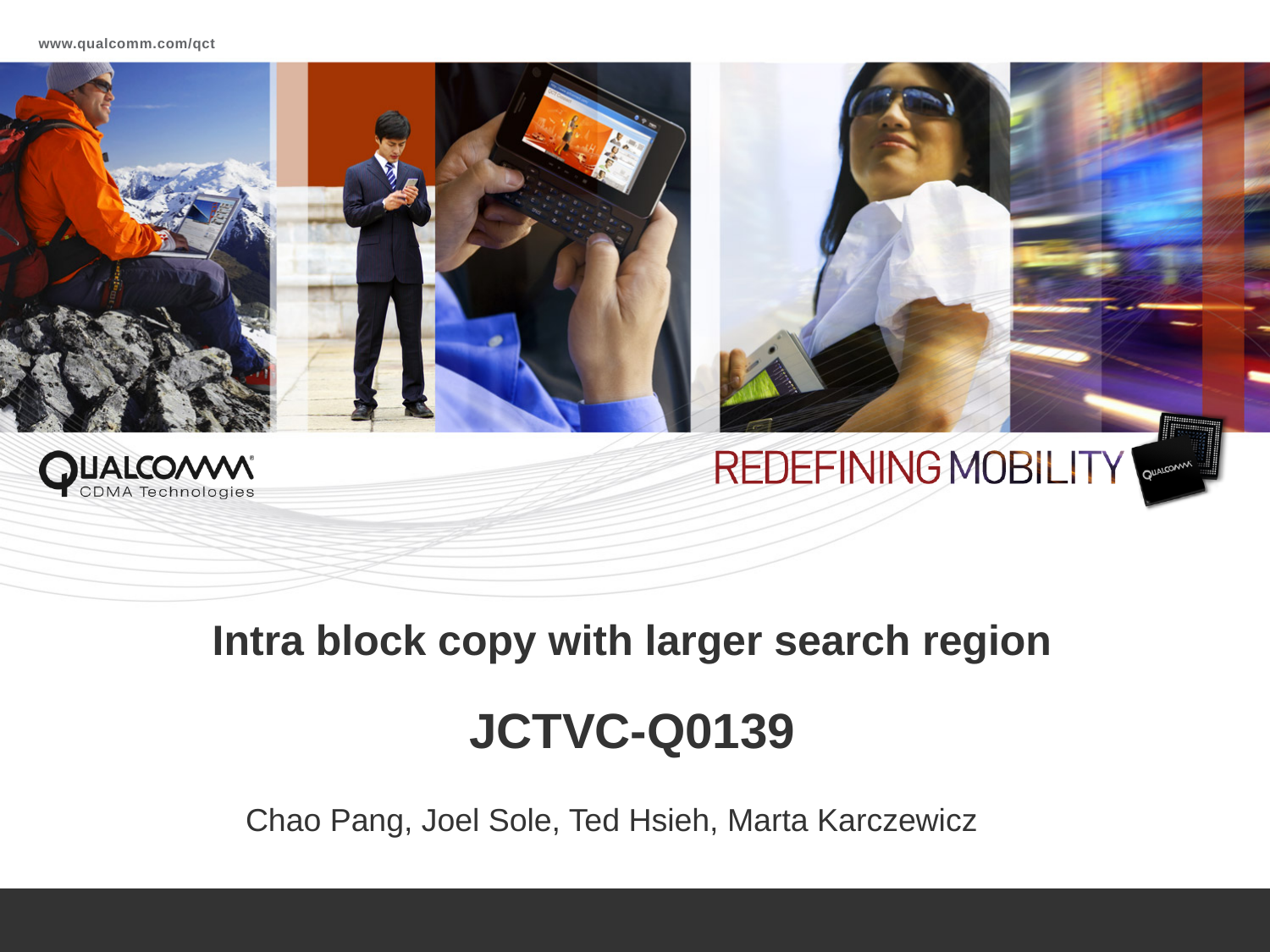

# Intra block copy with larger search region JCTVC-Q0139
Chao Pang, Joel Sole, Ted Hsieh, Marta Karczewicz